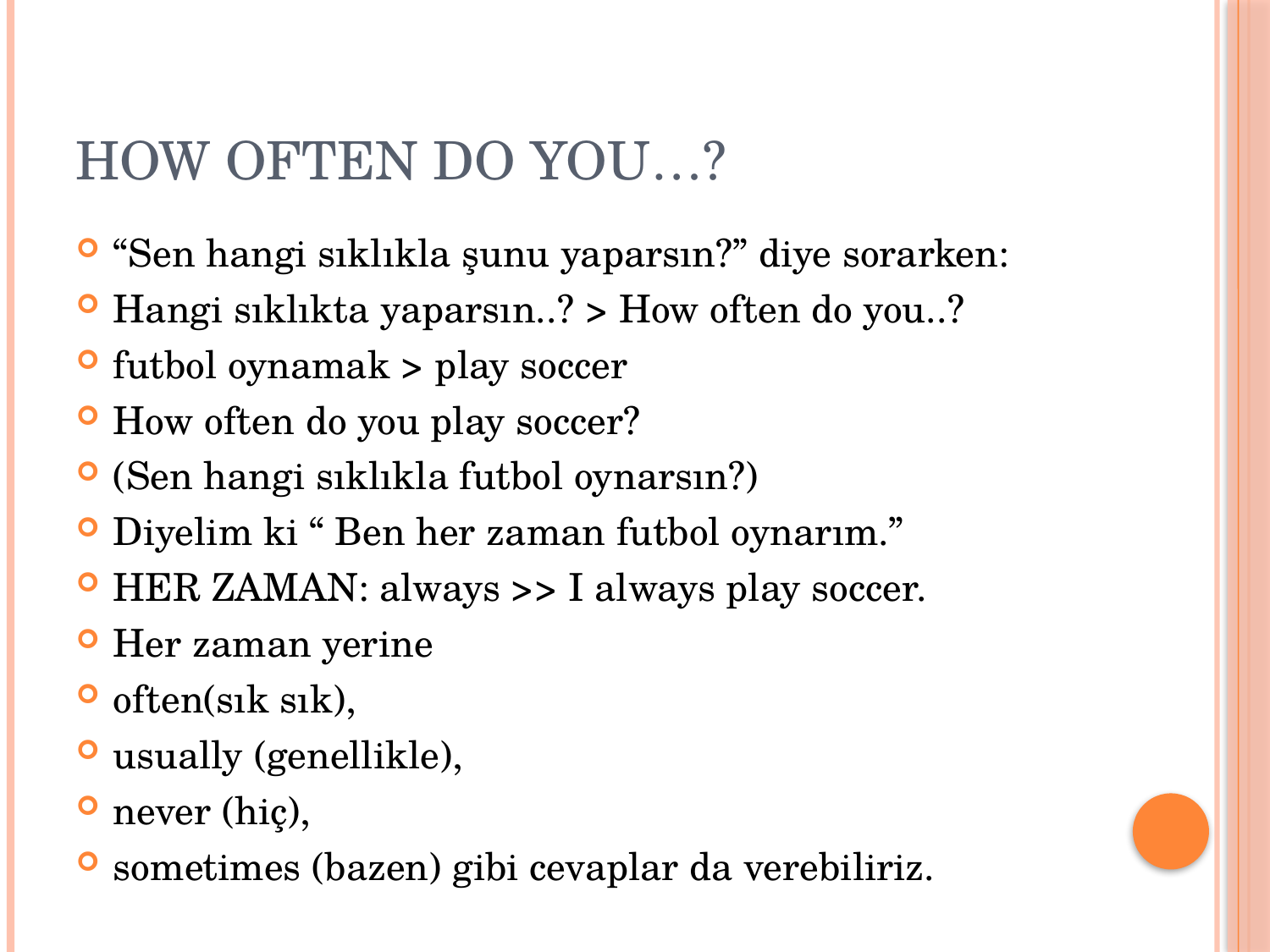

# HOW OFTEN DO YOU…?
“Sen hangi sıklıkla şunu yaparsın?” diye sorarken:
Hangi sıklıkta yaparsın..? > How often do you..?
futbol oynamak > play soccer
How often do you play soccer?
(Sen hangi sıklıkla futbol oynarsın?)
Diyelim ki “ Ben her zaman futbol oynarım.”
HER ZAMAN: always >> I always play soccer.
Her zaman yerine
often(sık sık),
usually (genellikle),
never (hiç),
sometimes (bazen) gibi cevaplar da verebiliriz.